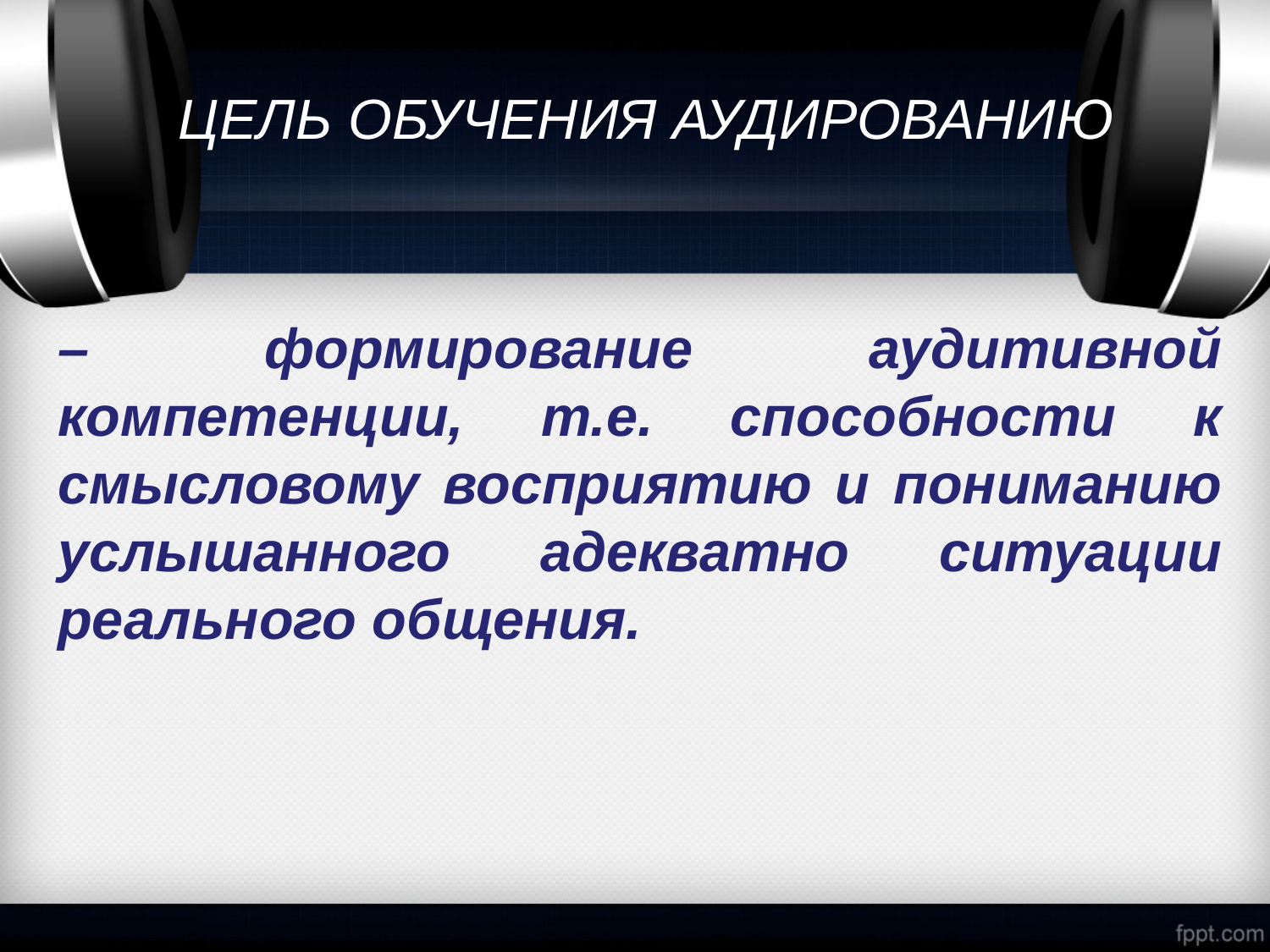

# ЦЕЛЬ ОБУЧЕНИЯ АУДИРОВАНИЮ
– формирование аудитивной компетенции, т.е. способности к смысловому восприятию и пониманию услышанного адекватно ситуации реального общения.